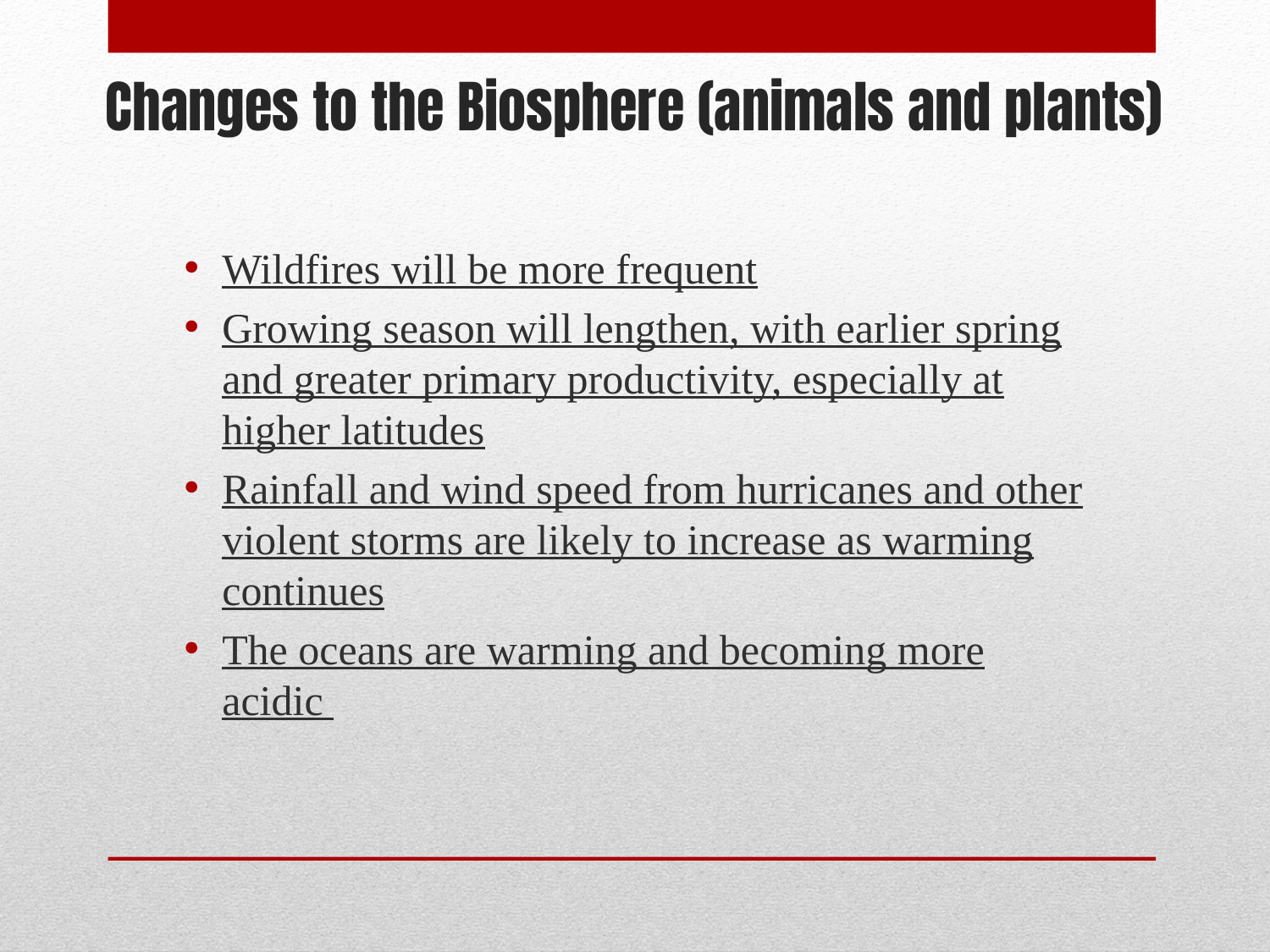

Changes to the Biosphere (animals and plants)
Wildfires will be more frequent
Growing season will lengthen, with earlier spring and greater primary productivity, especially at higher latitudes
Rainfall and wind speed from hurricanes and other violent storms are likely to increase as warming continues
The oceans are warming and becoming more acidic